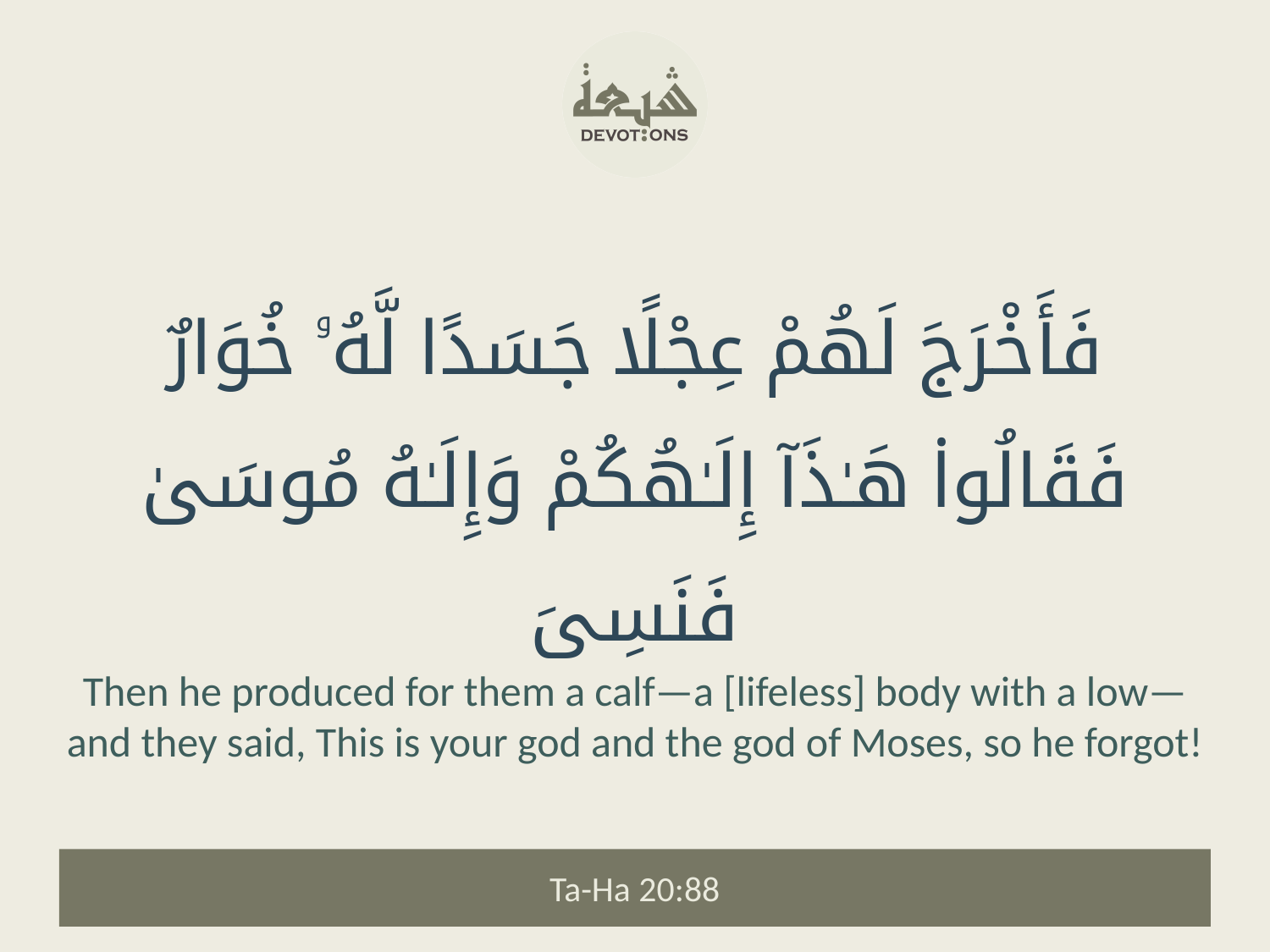

فَأَخْرَجَ لَهُمْ عِجْلًا جَسَدًا لَّهُۥ خُوَارٌ فَقَالُوا۟ هَـٰذَآ إِلَـٰهُكُمْ وَإِلَـٰهُ مُوسَىٰ فَنَسِىَ
Then he produced for them a calf—a [lifeless] body with a low—and they said, This is your god and the god of Moses, so he forgot!
Ta-Ha 20:88